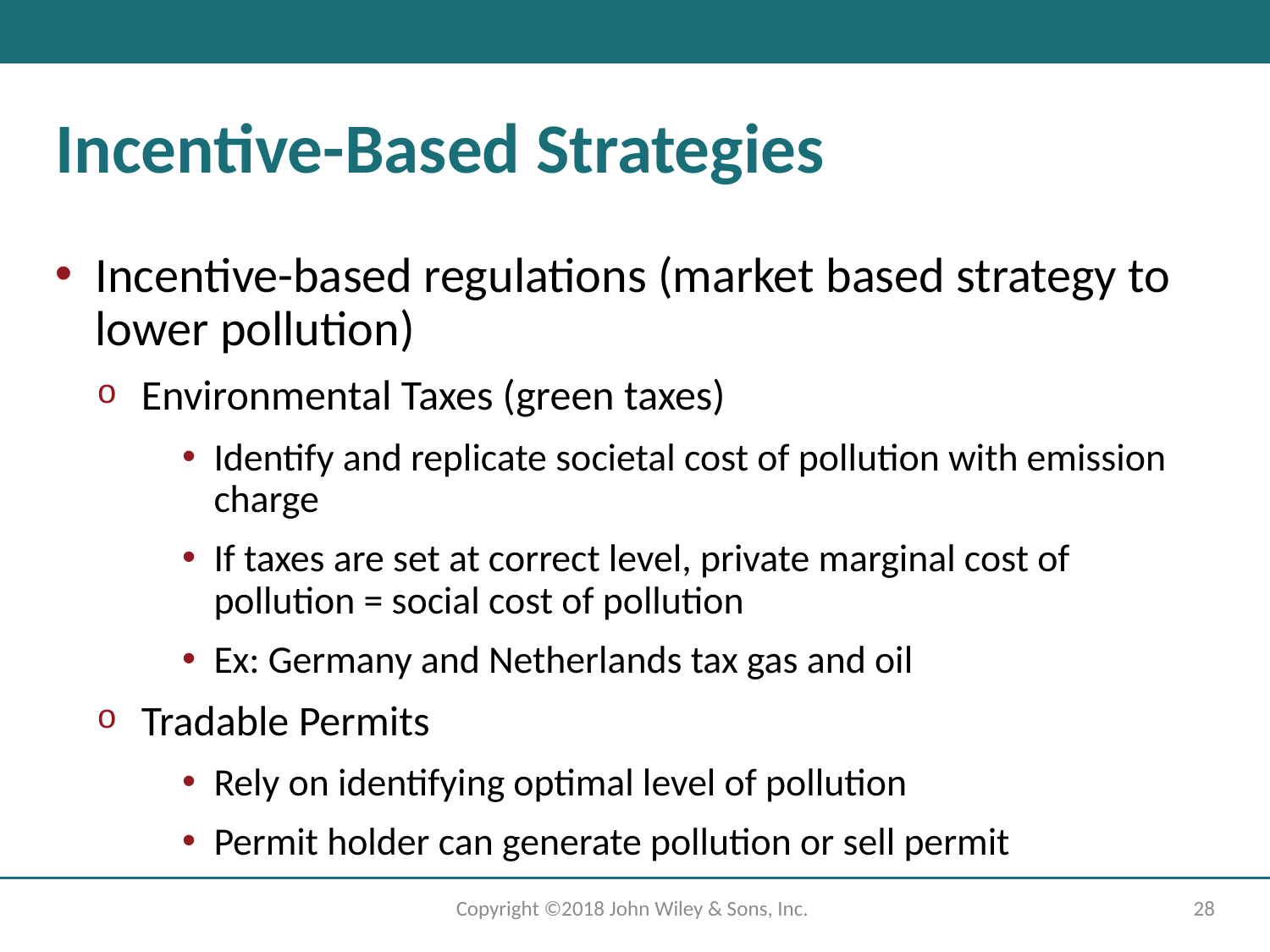

# Incentive-Based Strategies
Incentive-based regulations (market based strategy to lower pollution)
Environmental Taxes (green taxes)
Identify and replicate societal cost of pollution with emission charge
If taxes are set at correct level, private marginal cost of pollution = social cost of pollution
Ex: Germany and Netherlands tax gas and oil
Tradable Permits
Rely on identifying optimal level of pollution
Permit holder can generate pollution or sell permit
Copyright ©2018 John Wiley & Sons, Inc.
28